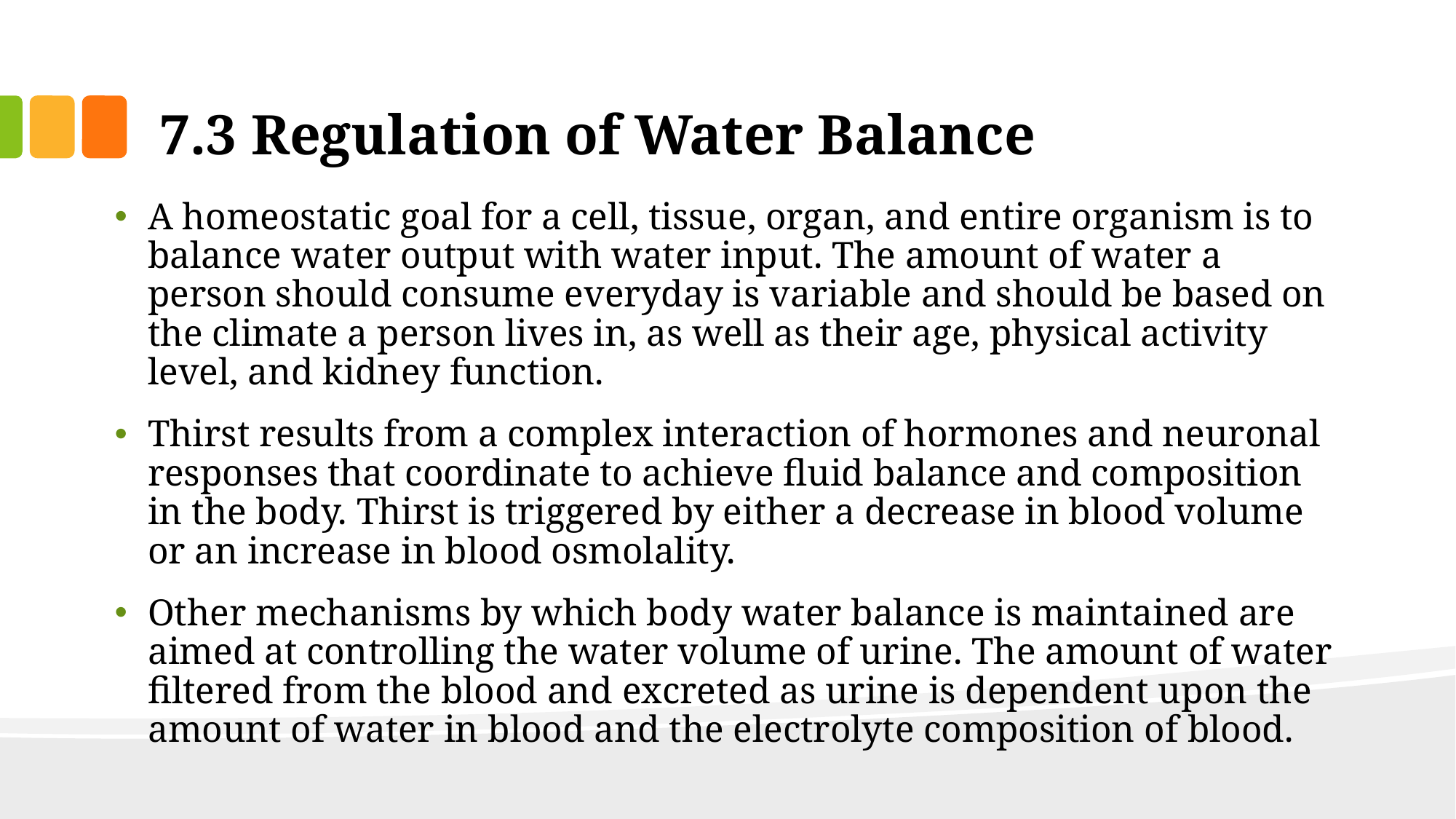

# 7.3 Regulation of Water Balance
A homeostatic goal for a cell, tissue, organ, and entire organism is to balance water output with water input. The amount of water a person should consume everyday is variable and should be based on the climate a person lives in, as well as their age, physical activity level, and kidney function.
Thirst results from a complex interaction of hormones and neuronal responses that coordinate to achieve fluid balance and composition in the body. Thirst is triggered by either a decrease in blood volume or an increase in blood osmolality.
Other mechanisms by which body water balance is maintained are aimed at controlling the water volume of urine. The amount of water filtered from the blood and excreted as urine is dependent upon the amount of water in blood and the electrolyte composition of blood.